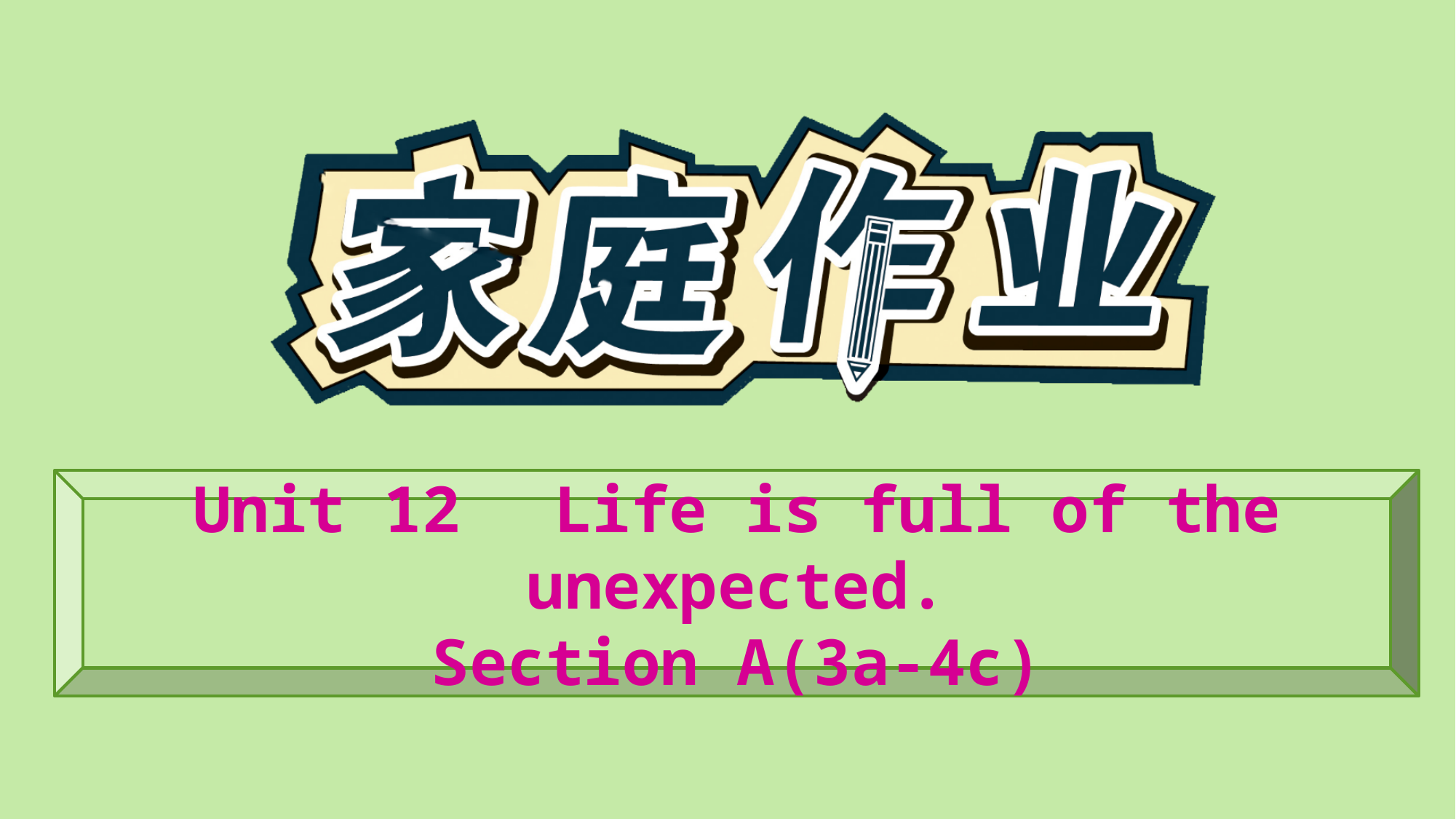

Unit 12　Life is full of the unexpected.
Section A(3a-4c)